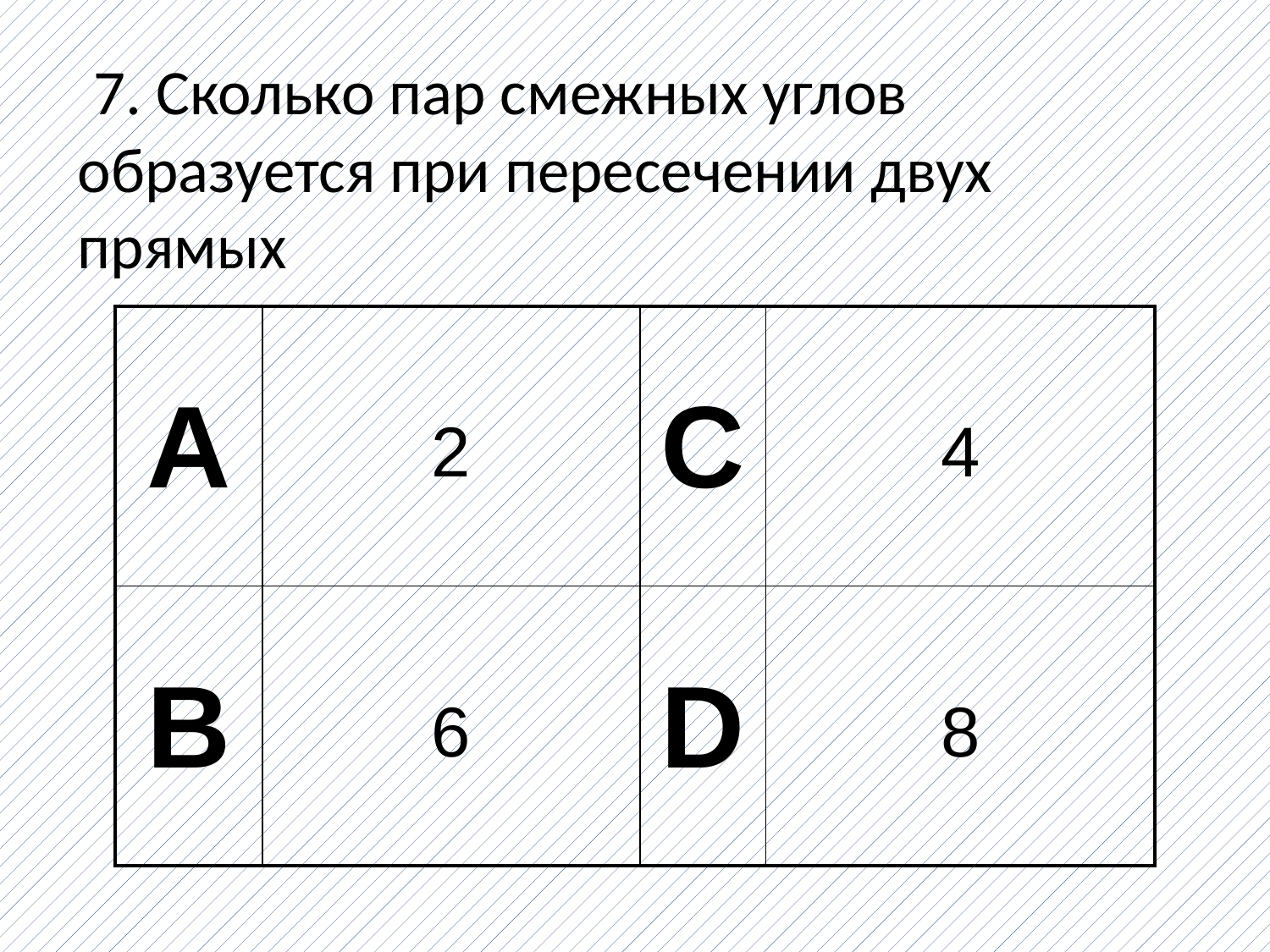

7. Сколько пар смежных углов образуется при пересечении двух прямых
| А | 2 | C | 4 |
| --- | --- | --- | --- |
| B | 6 | D | 8 |